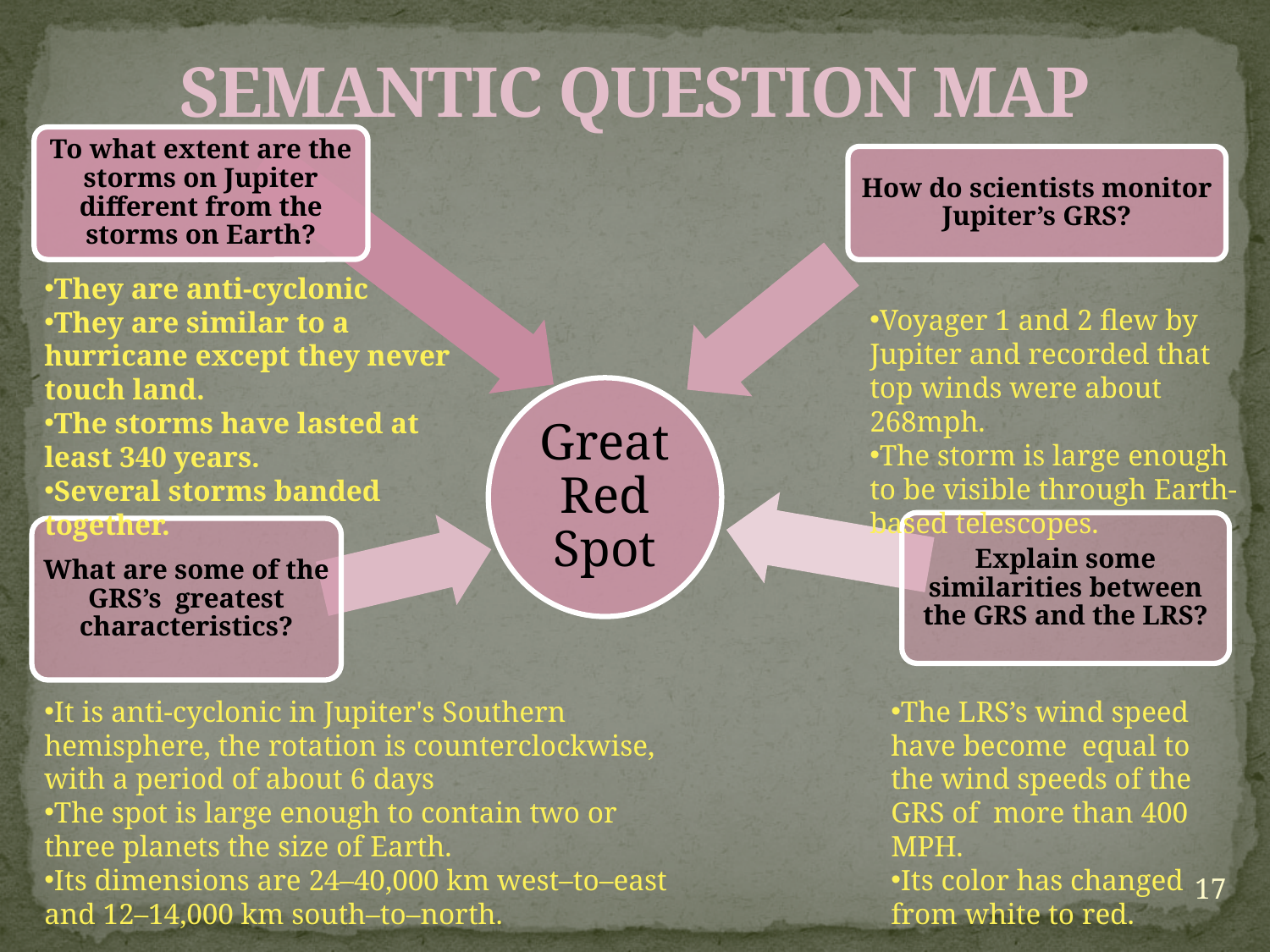

SEMANTIC QUESTION MAP
Great Red Spot
To what extent are the storms on Jupiter different from the storms on Earth?
How do scientists monitor Jupiter’s GRS?
What are some of the GRS’s  greatest characteristics?
Explain some similarities between the GRS and the LRS?
They are anti-cyclonic
They are similar to a hurricane except they never touch land.
The storms have lasted at least 340 years.
Several storms banded together.
Voyager 1 and 2 flew by Jupiter and recorded that top winds were about 268mph.
The storm is large enough to be visible through Earth-based telescopes.

It is anti-cyclonic in Jupiter's Southern hemisphere, the rotation is counterclockwise, with a period of about 6 days
The spot is large enough to contain two or three planets the size of Earth.
Its dimensions are 24–40,000 km west–to–east and 12–14,000 km south–to–north.

The LRS’s wind speed have become  equal to the wind speeds of the GRS of  more than 400 MPH.
Its color has changed from white to red.
17
17